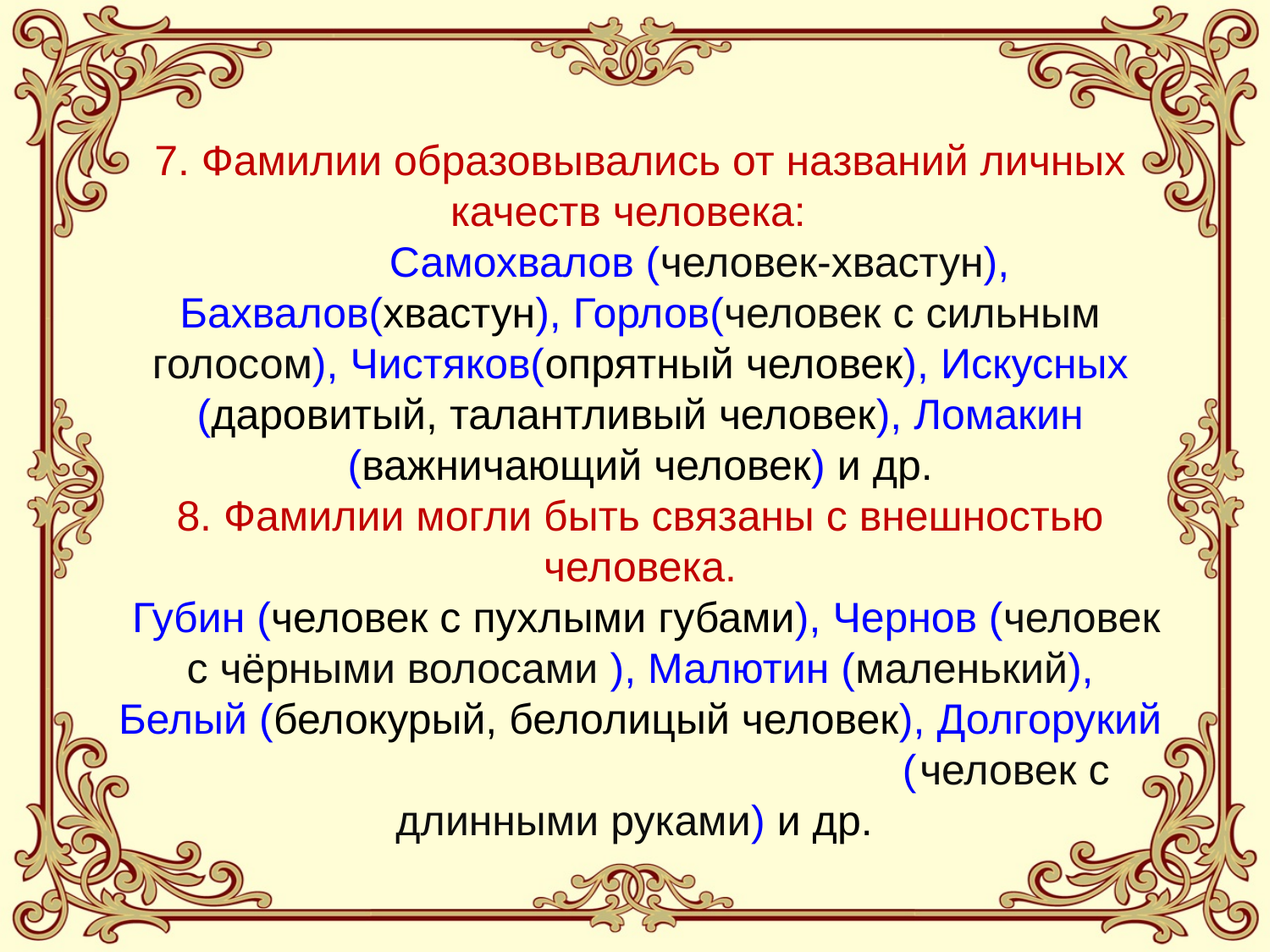

7. Фамилии образовывались от названий личных качеств человека:
          Самохвалов (человек-хвастун), Бахвалов(хвастун), Горлов(человек с сильным голосом), Чистяков(опрятный человек), Искусных (даровитый, талантливый человек), Ломакин (важничающий человек) и др.
8. Фамилии могли быть связаны с внешностью человека.
 Губин (человек с пухлыми губами), Чернов (человек с чёрными волосами ), Малютин (маленький), Белый (белокурый, белолицый человек), Долгорукий                                                               (человек с длинными руками) и др.